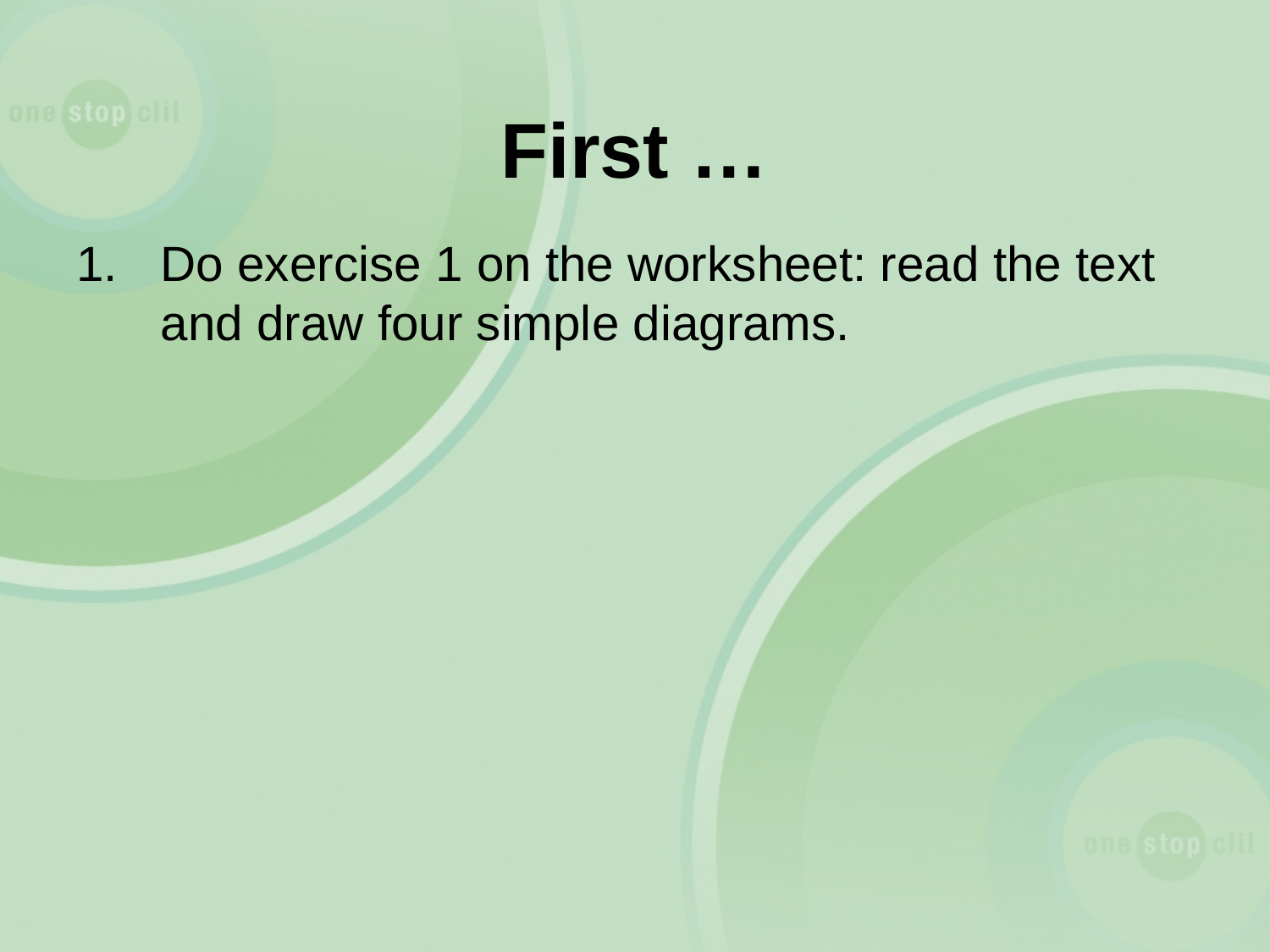

# First …
Do exercise 1 on the worksheet: read the text and draw four simple diagrams.